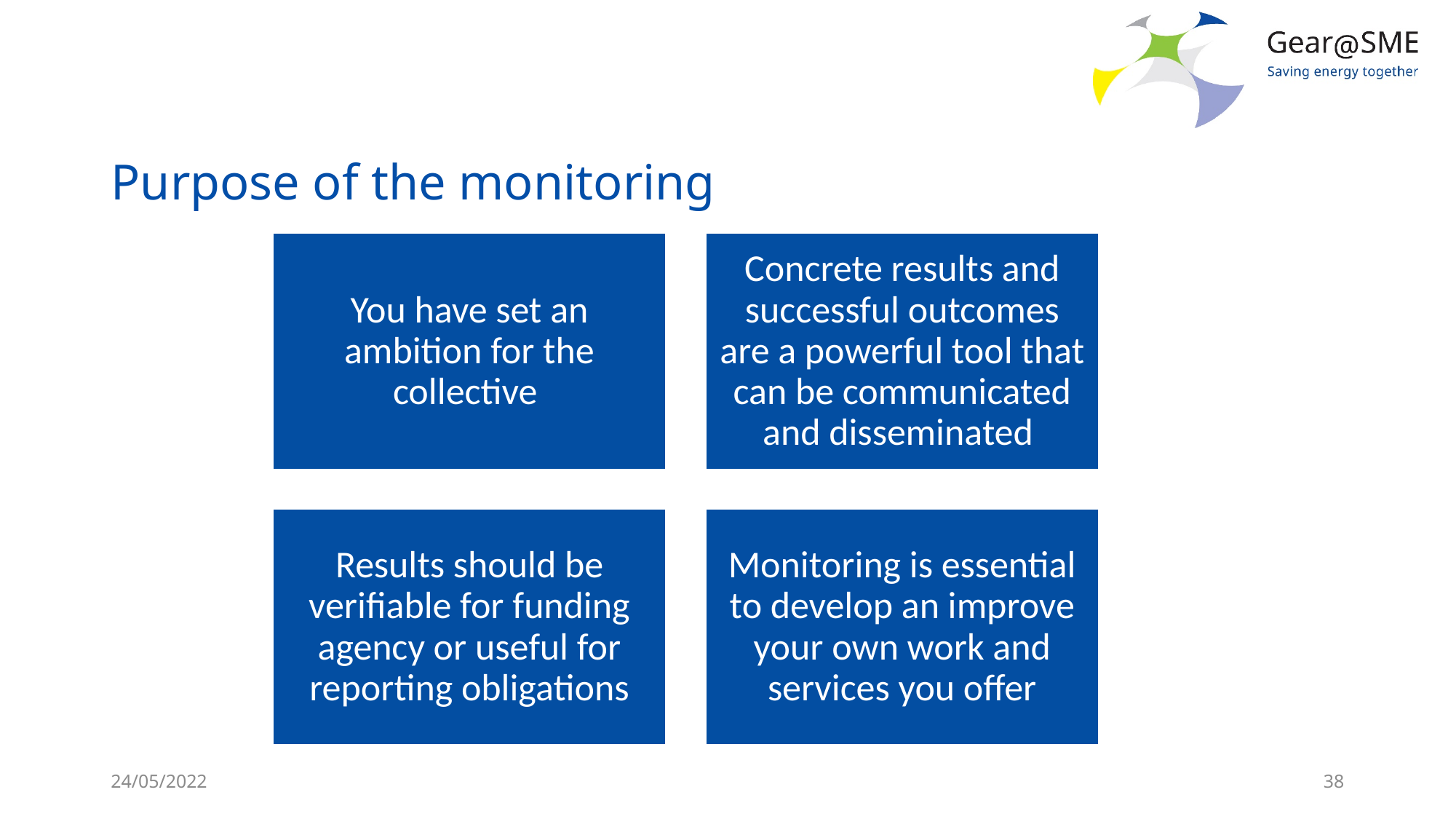

# Purpose of the monitoring
You have set an ambition for the collective
Concrete results and successful outcomes are a powerful tool that can be communicated and disseminated
Results should be verifiable for funding agency or useful for reporting obligations
Monitoring is essential to develop an improve your own work and services you offer

24/05/2022
38